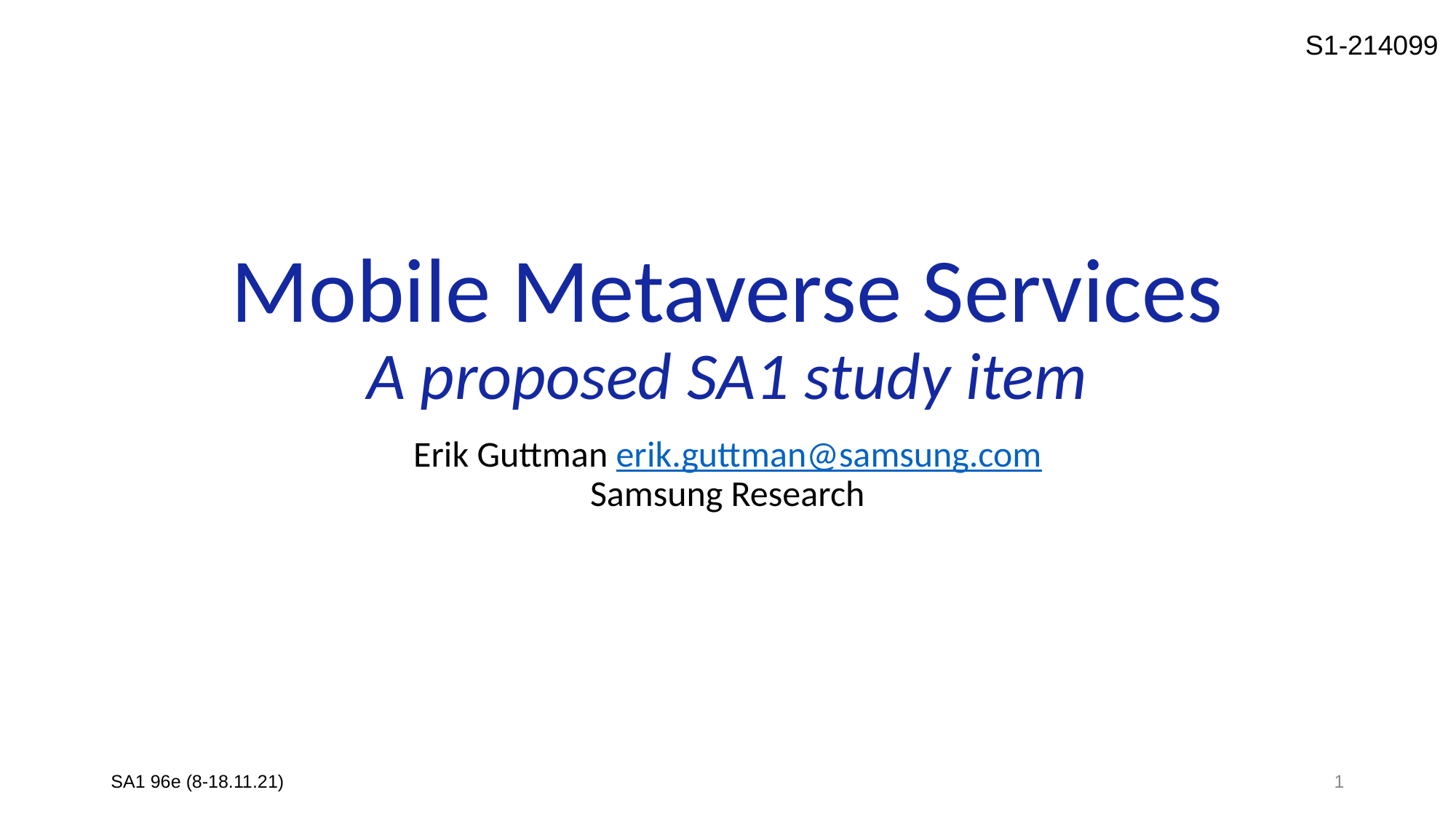

# Mobile Metaverse Services A proposed SA1 study item
Erik Guttman erik.guttman@samsung.com
Samsung Research
SA1 96e (8-18.11.21)
1